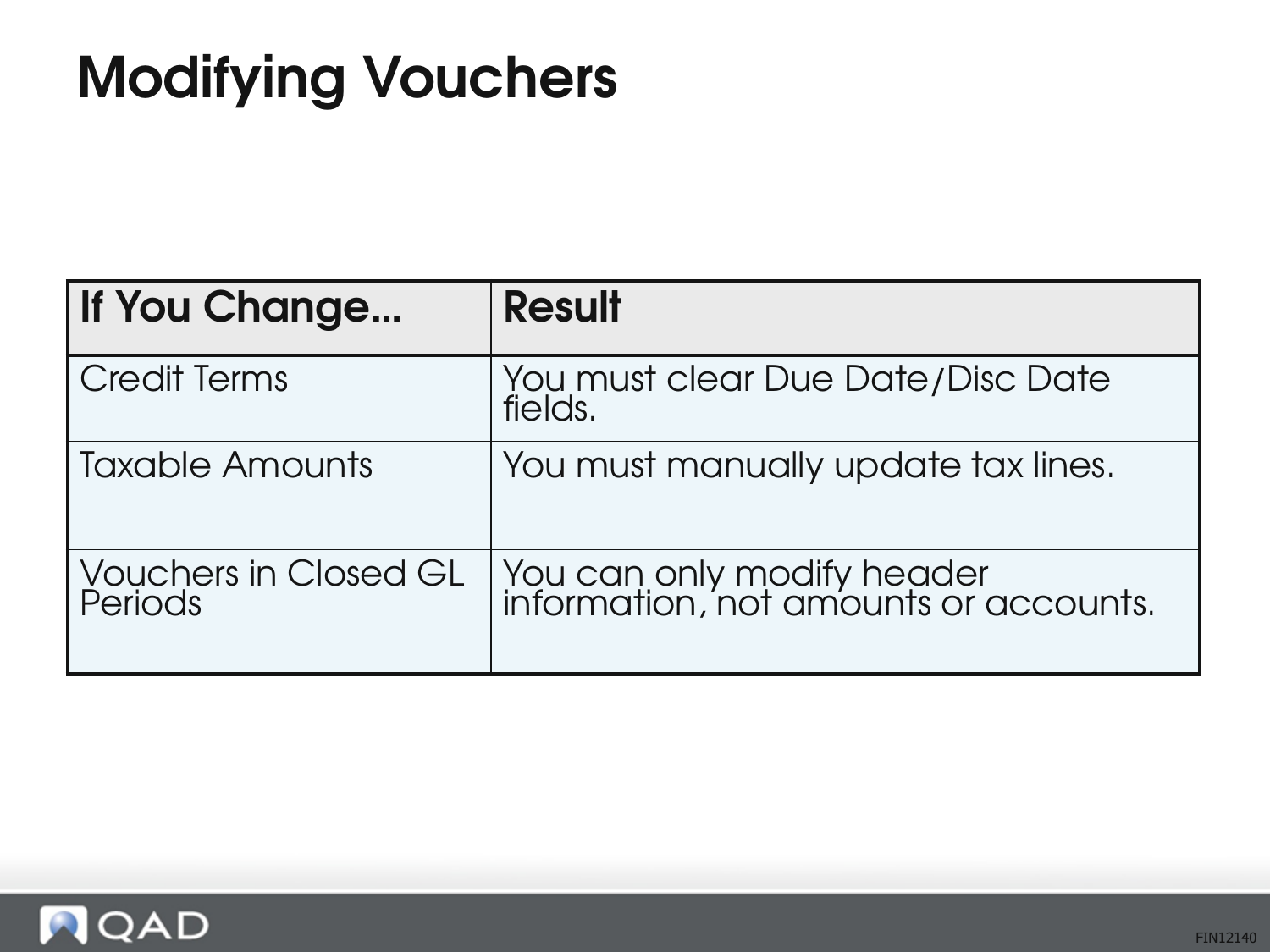

# Modifying Vouchers
| If You Change… | Result |
| --- | --- |
| Credit Terms | You must clear Due Date/Disc Date fields. |
| Taxable Amounts | You must manually update tax lines. |
| Vouchers in Closed GL Periods | You can only modify header information, not amounts or accounts. |
FIN12140